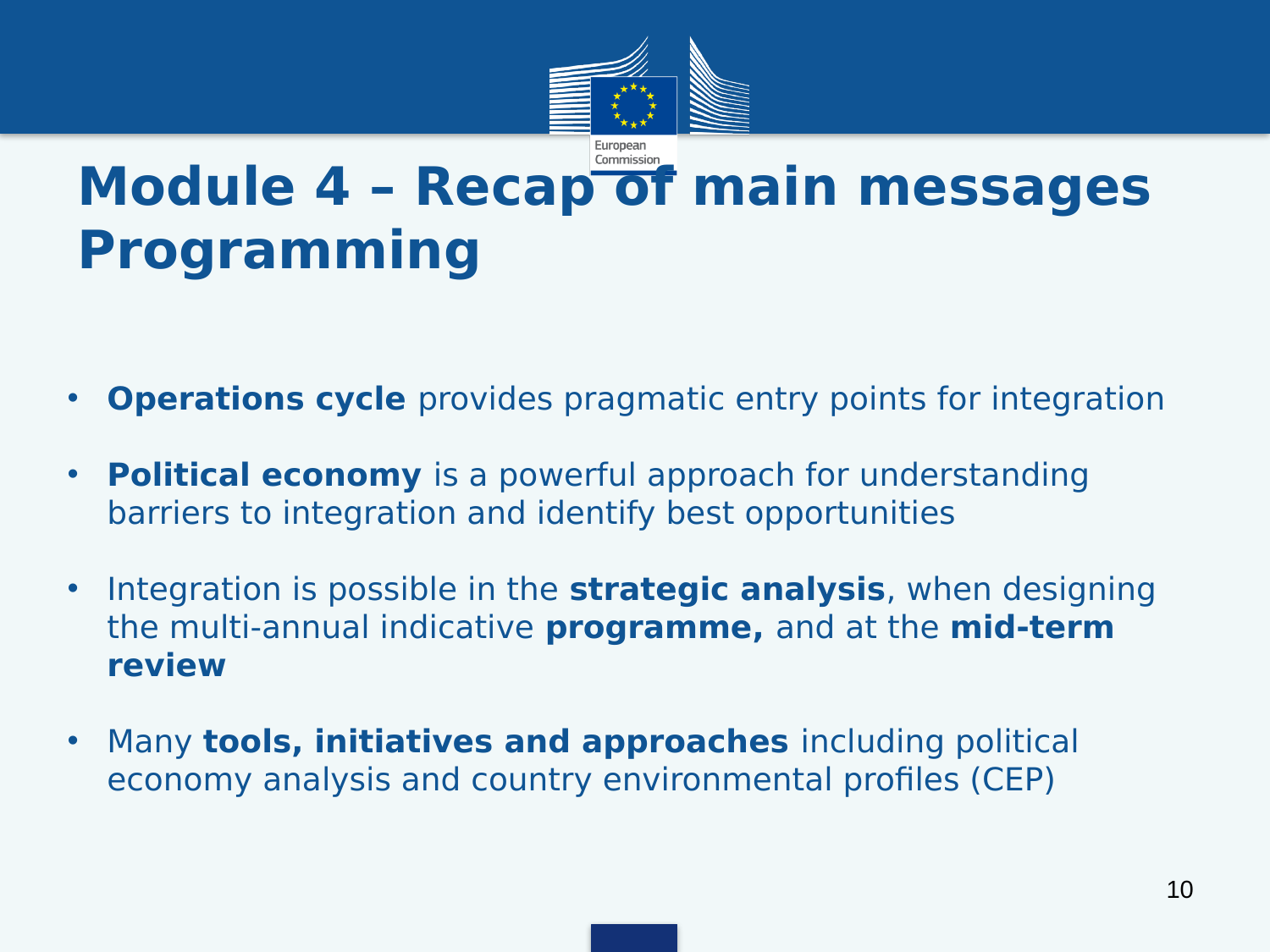

# Module 4 – Recap of main messages Programming

Operations cycle provides pragmatic entry points for integration

Political economy is a powerful approach for understanding barriers to integration and identify best opportunities

Integration is possible in the strategic analysis, when designing the multi-annual indicative programme, and at the mid-term review

Many tools, initiatives and approaches including political economy analysis and country environmental profiles (CEP)

10